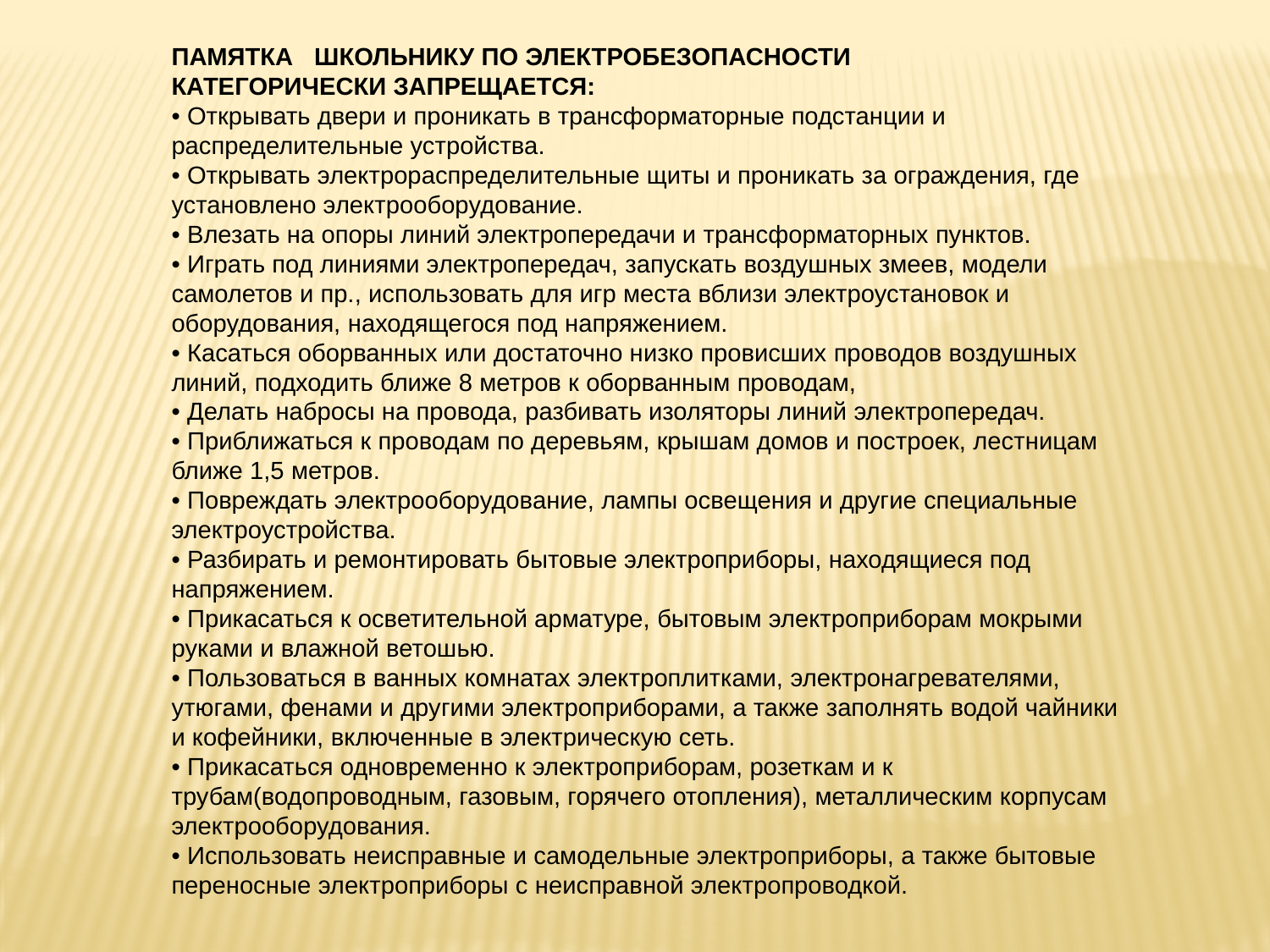

ПАМЯТКА   ШКОЛЬНИКУ ПО ЭЛЕКТРОБЕЗОПАСНОСТИ
КАТЕГОРИЧЕСКИ ЗАПРЕЩАЕТСЯ:
• Открывать двери и проникать в трансформаторные подстанции и распределительные устройства.
• Открывать электрораспределительные щиты и проникать за ограждения, где установлено электрооборудование.
• Влезать на опоры линий электропередачи и трансформаторных пунктов.
• Играть под линиями электропередач, запускать воздушных змеев, модели самолетов и пр., использовать для игр места вблизи электроустановок и оборудования, находящегося под напряжением.
• Касаться оборванных или достаточно низко провисших проводов воздушных линий, подходить ближе 8 метров к оборванным проводам,
• Делать набросы на провода, разбивать изоляторы линий электропередач.
• Приближаться к проводам по деревьям, крышам домов и построек, лестницам ближе 1,5 метров.
• Повреждать электрооборудование, лампы освещения и другие специальные электроустройства.
• Разбирать и ремонтировать бытовые электроприборы, находящиеся под напряжением.
• Прикасаться к осветительной арматуре, бытовым электроприборам мокрыми руками и влажной ветошью.
• Пользоваться в ванных комнатах электроплитками, электронагревателями, утюгами, фенами и другими электроприборами, а также заполнять водой чайники и кофейники, включенные в электрическую сеть.
• Прикасаться одновременно к электроприборам, розеткам и к трубам(водопроводным, газовым, горячего отопления), металлическим корпусам электрооборудования.
• Использовать неисправные и самодельные электроприборы, а также бытовые переносные электроприборы с неисправной электропроводкой.